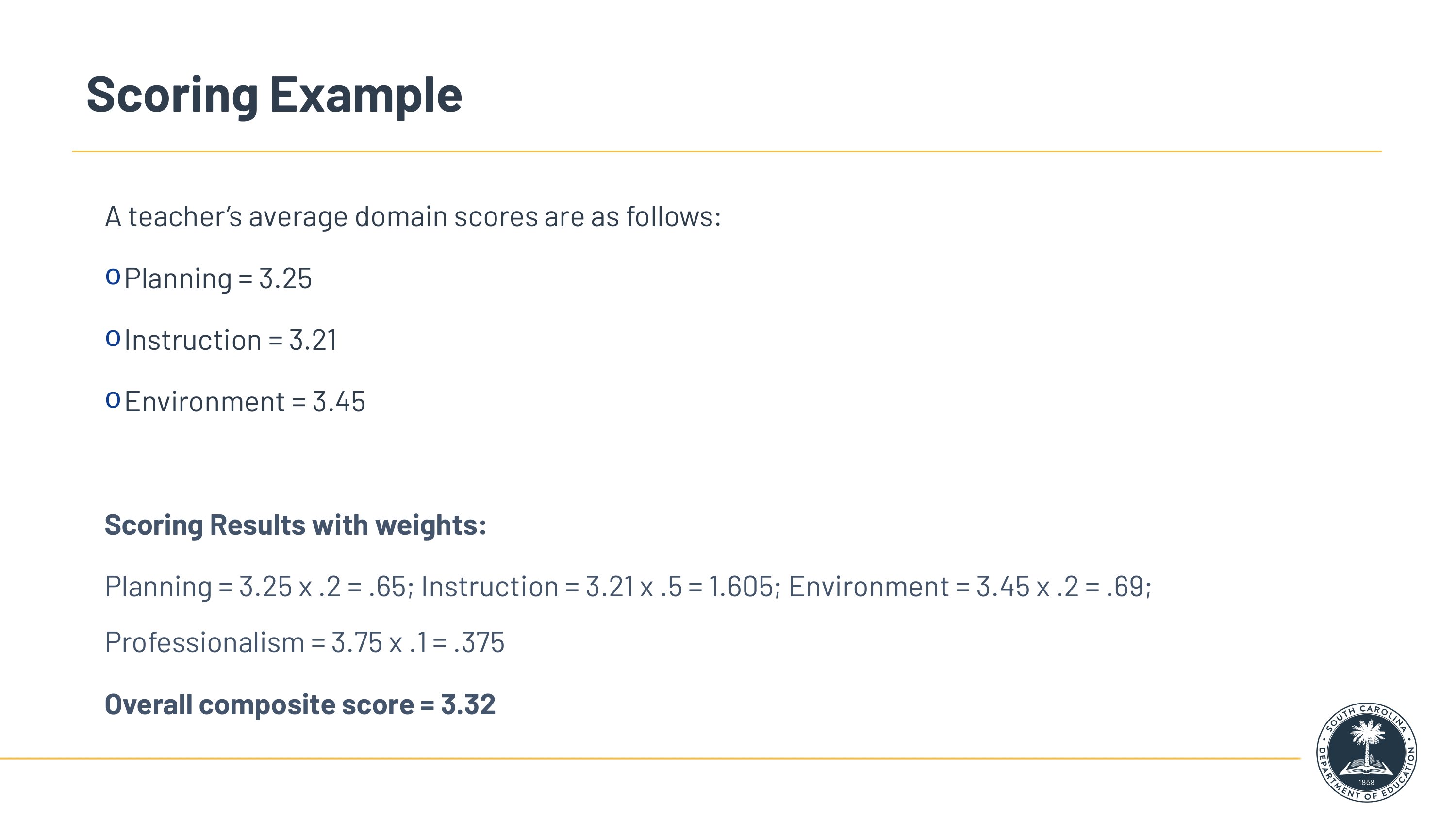

# Scoring Example
A teacher’s average domain scores are as follows:
 Planning = 3.25
 Instruction = 3.21
 Environment = 3.45

Scoring Results with weights:
Planning = 3.25 x .2 = .65; Instruction = 3.21 x .5 = 1.605; Environment = 3.45 x .2 = .69; Professionalism = 3.75 x .1 = .375
Overall composite score = 3.32